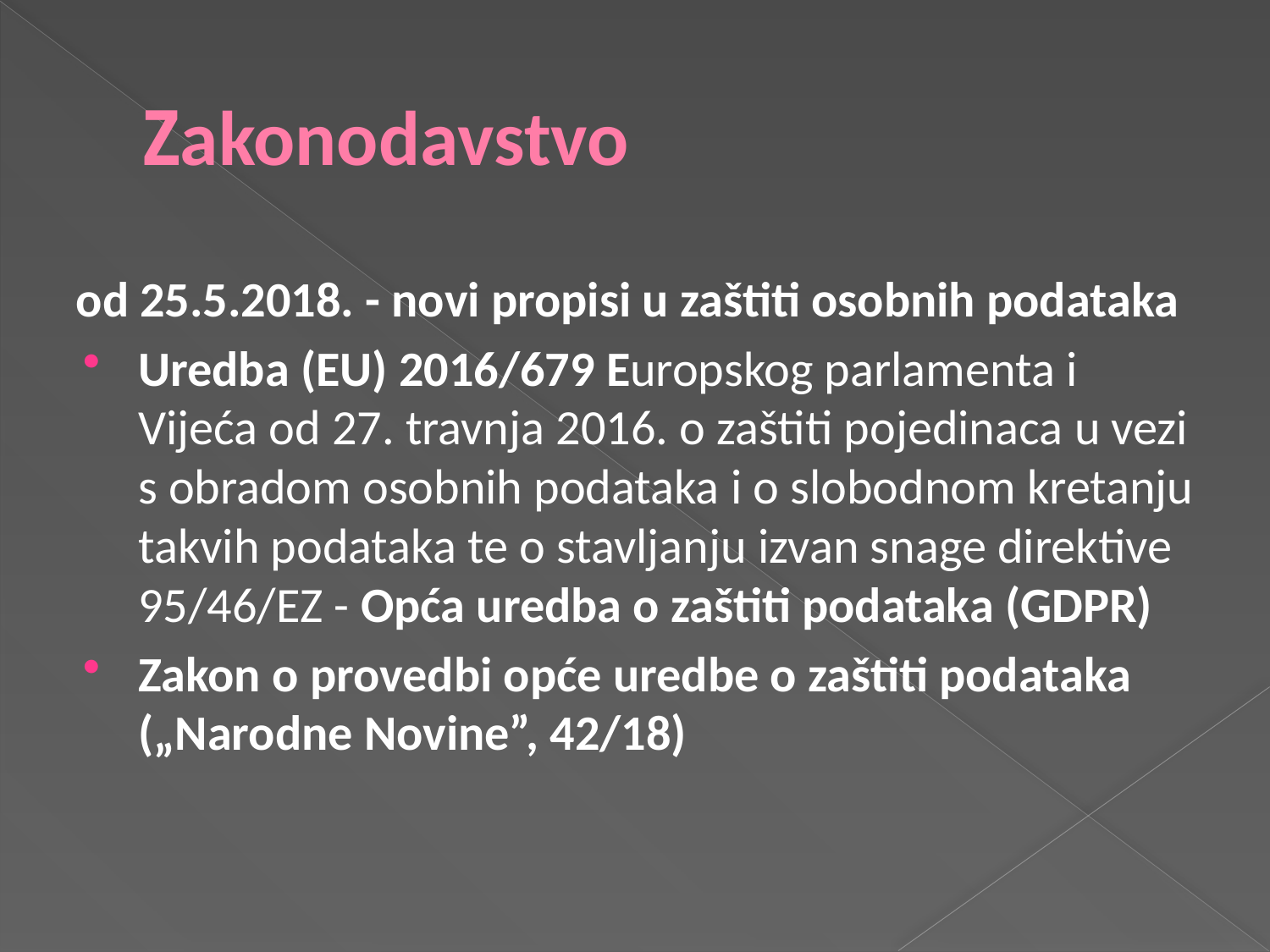

# Zakonodavstvo
od 25.5.2018. - novi propisi u zaštiti osobnih podataka
Uredba (EU) 2016/679 Europskog parlamenta i Vijeća od 27. travnja 2016. o zaštiti pojedinaca u vezi s obradom osobnih podataka i o slobodnom kretanju takvih podataka te o stavljanju izvan snage direktive 95/46/EZ - Opća uredba o zaštiti podataka (GDPR)
Zakon o provedbi opće uredbe o zaštiti podataka („Narodne Novine”, 42/18)